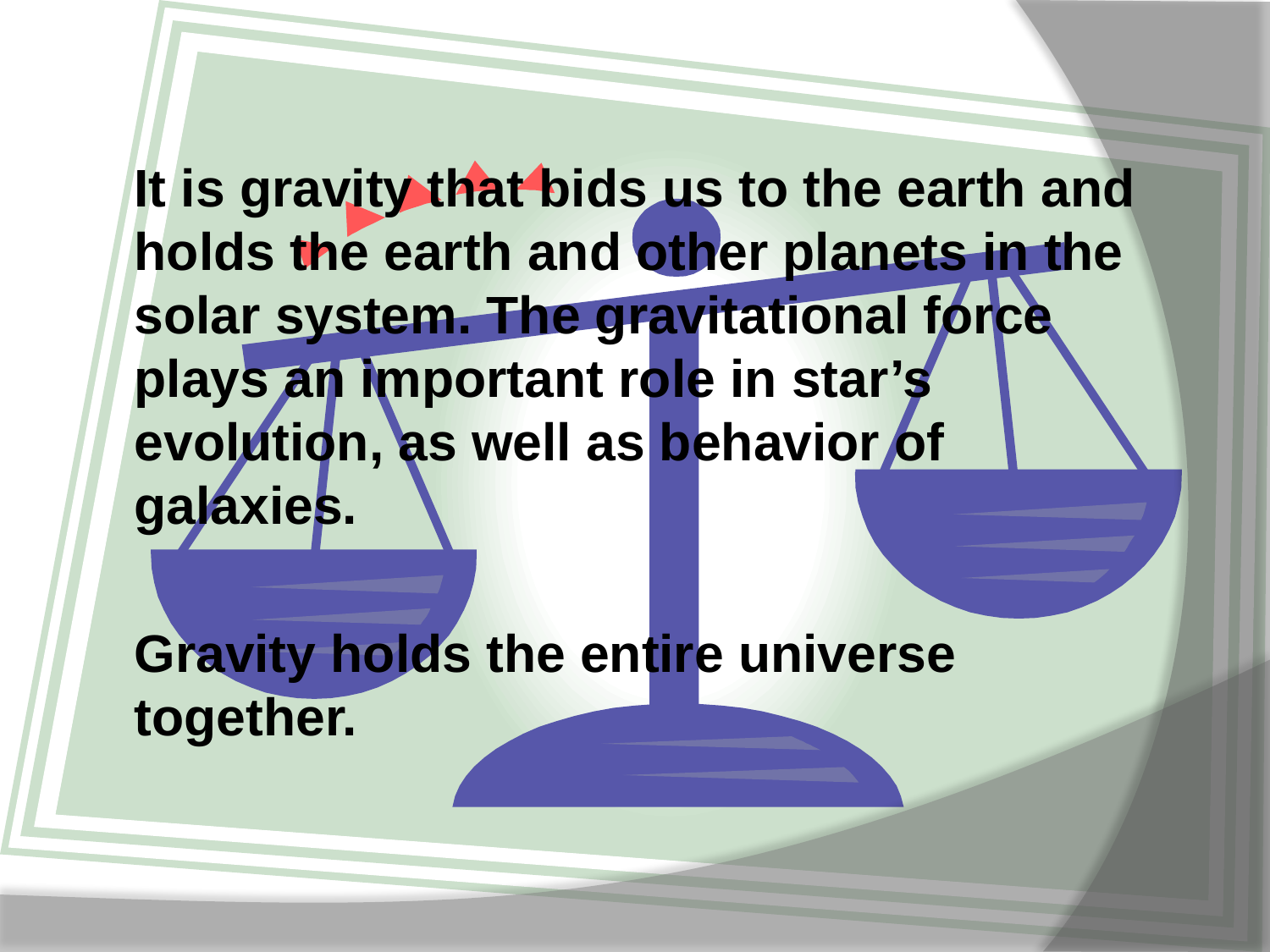

It is gravity that bids us to the earth and holds the earth and other planets in the solar system. The gravitational force plays an important role in star’s evolution, as well as behavior of galaxies.

	Gravity holds the entire universe together.